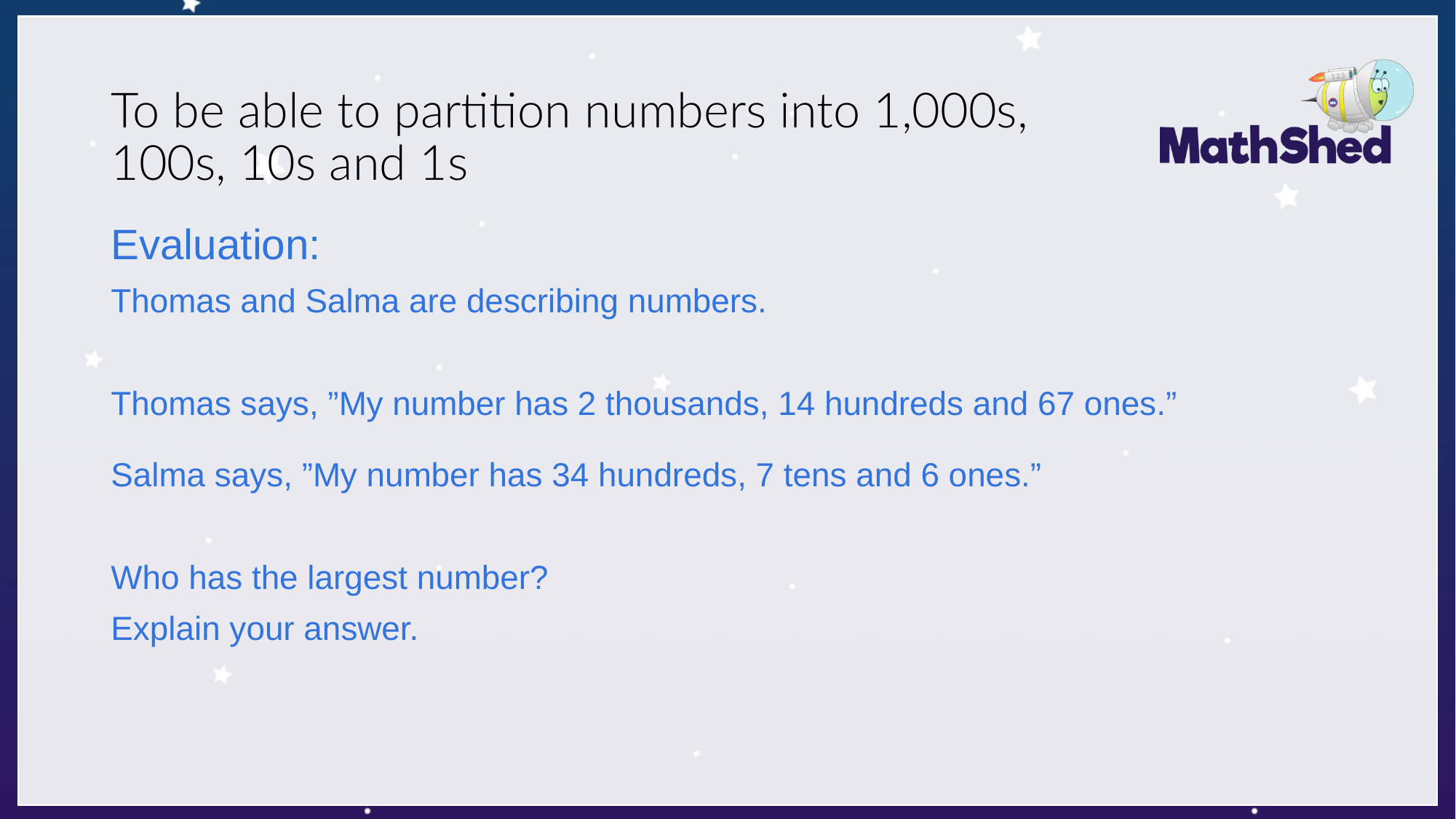

To be able to partition numbers into 1,000s, 100s, 10s and 1s
Evaluation:
Thomas and Salma are describing numbers.

Thomas says, ”My number has 2 thousands, 14 hundreds and 67 ones.”
Salma says, ”My number has 34 hundreds, 7 tens and 6 ones.”

Who has the largest number?
Explain your answer.